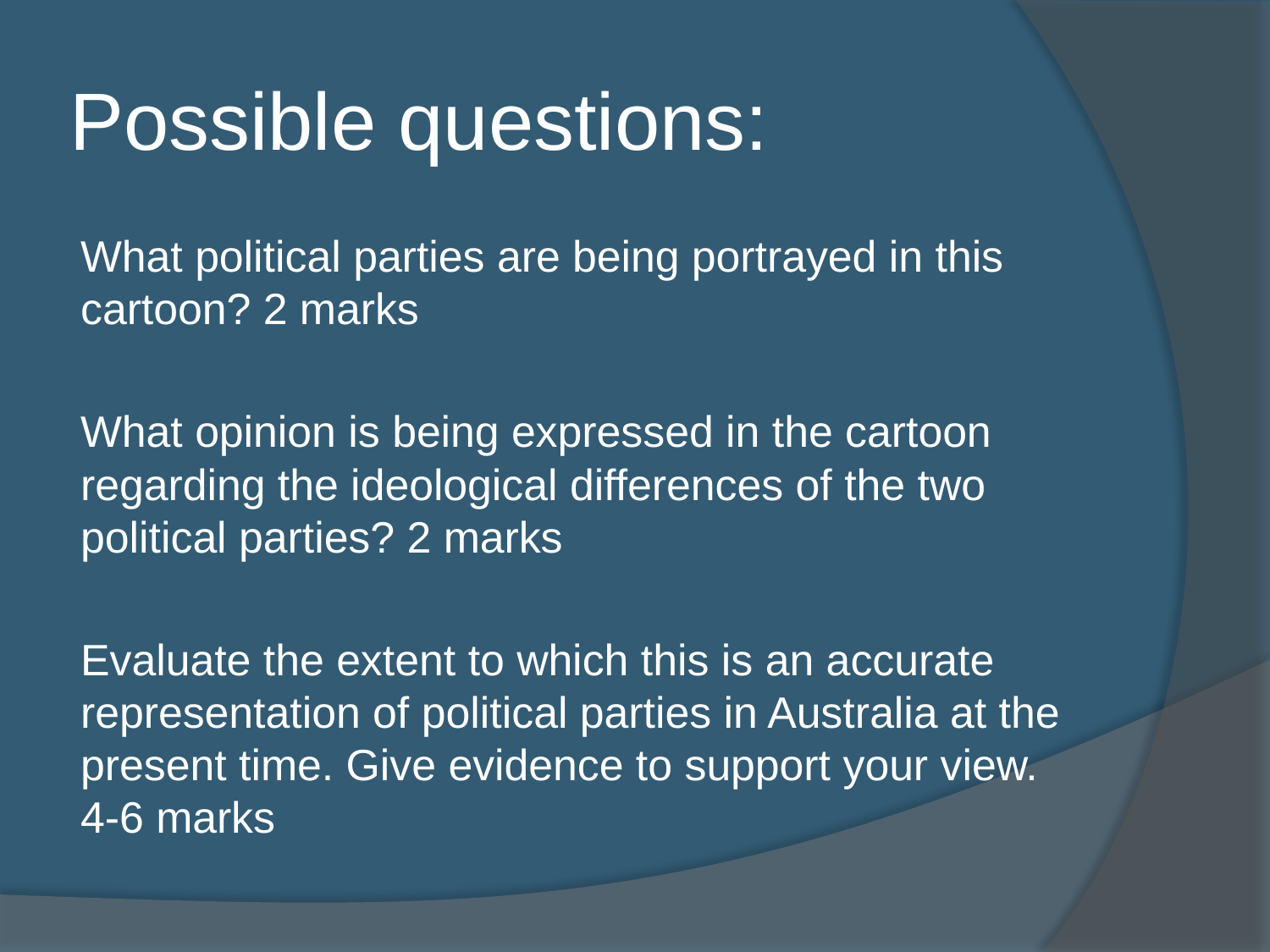

# Possible questions:
What political parties are being portrayed in this cartoon? 2 marks

What opinion is being expressed in the cartoon regarding the ideological differences of the two political parties? 2 marks

Evaluate the extent to which this is an accurate representation of political parties in Australia at the present time. Give evidence to support your view. 4-6 marks